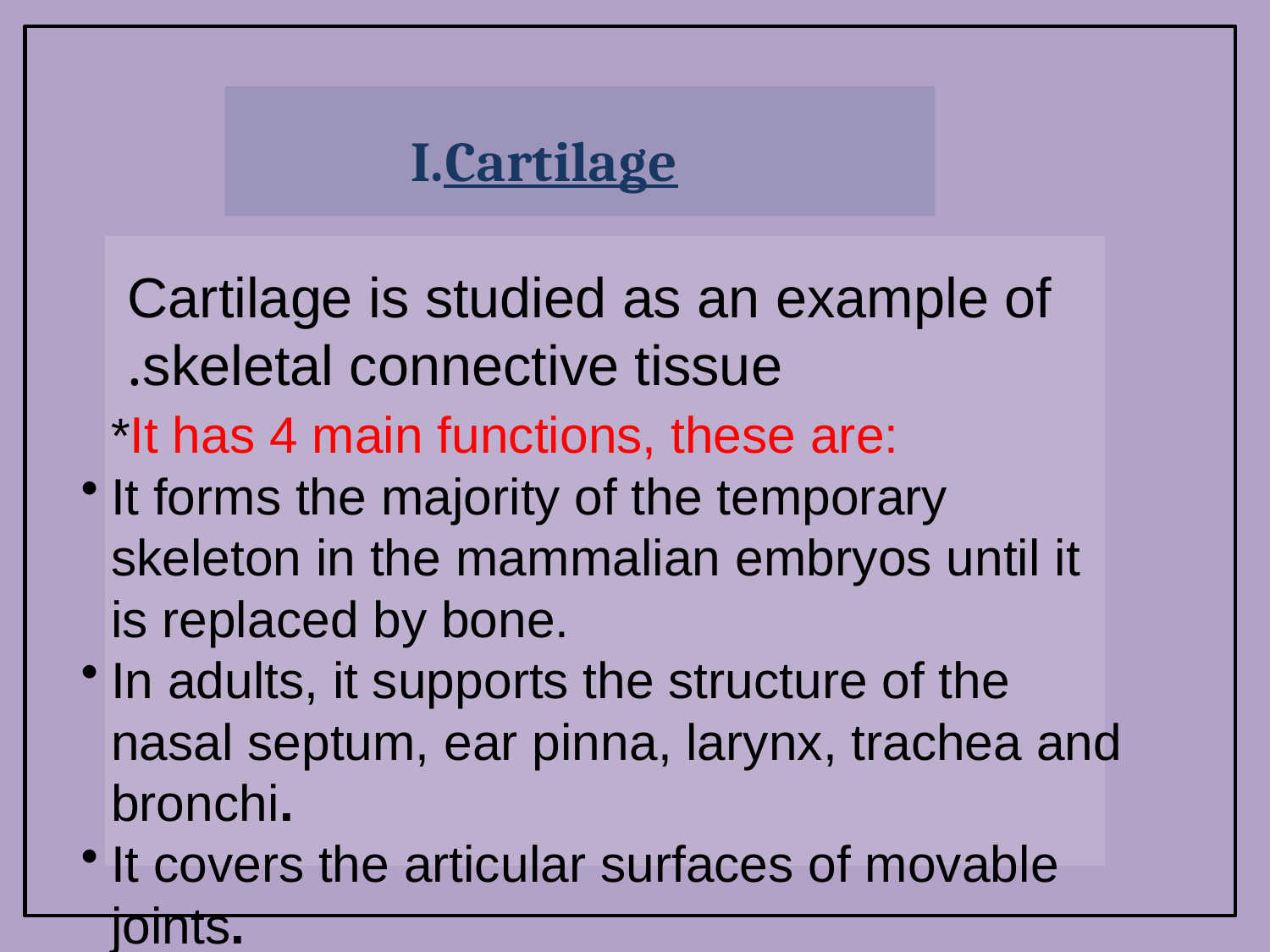

Cartilage
Cartilage is studied as an example of skeletal connective tissue.

*It has 4 main functions, these are:
It forms the majority of the temporary skeleton in the mammalian embryos until it is replaced by bone.
In adults, it supports the structure of the nasal septum, ear pinna, larynx, trachea and bronchi.
It covers the articular surfaces of movable joints.
It forms the epiphyseal plate.